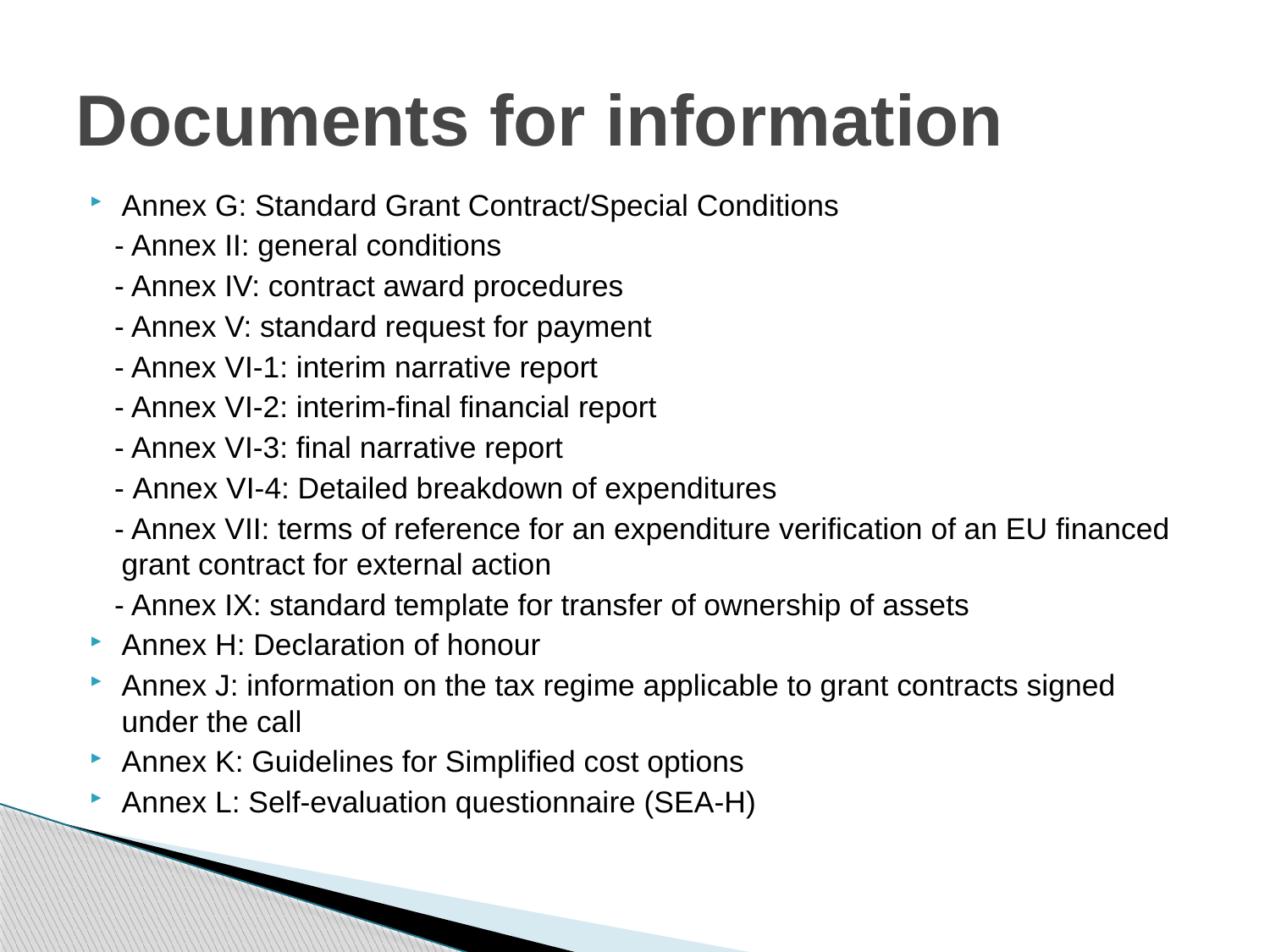

# Documents for information
Annex G: Standard Grant Contract/Special Conditions
   - Annex II: general conditions
   - Annex IV: contract award procedures
   - Annex V: standard request for payment
   - Annex VI-1: interim narrative report
   - Annex VI-2: interim-final financial report
   - Annex VI-3: final narrative report
   - Annex VI-4: Detailed breakdown of expenditures
   - Annex VII: terms of reference for an expenditure verification of an EU financed grant contract for external action
   - Annex IX: standard template for transfer of ownership of assets
Annex H: Declaration of honour
Annex J: information on the tax regime applicable to grant contracts signed under the call
Annex K: Guidelines for Simplified cost options
Annex L: Self-evaluation questionnaire (SEA-H)